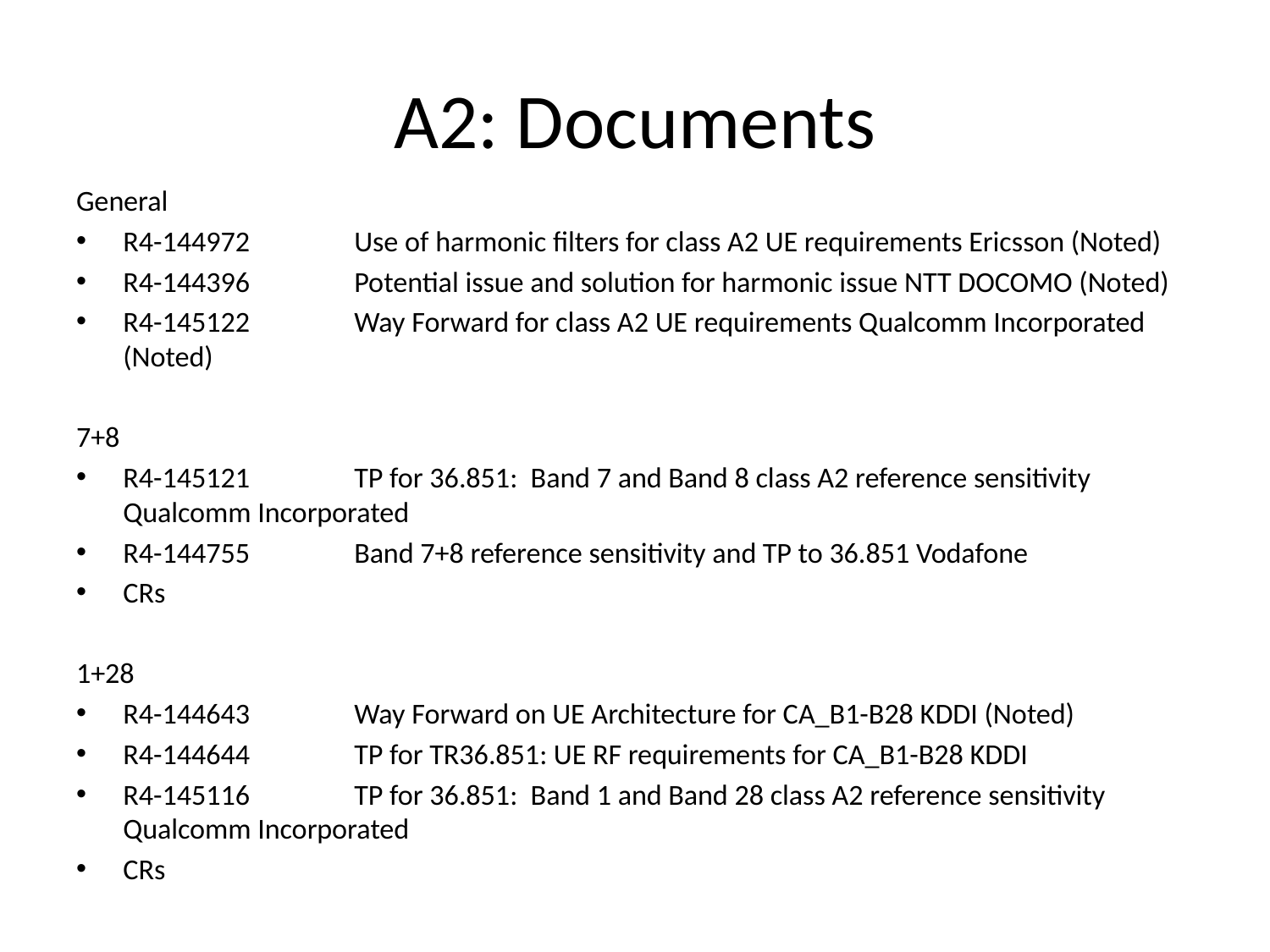

# A2: Documents
General
R4-144972	Use of harmonic filters for class A2 UE requirements Ericsson (Noted)
R4-144396	Potential issue and solution for harmonic issue NTT DOCOMO (Noted)
R4-145122	Way Forward for class A2 UE requirements Qualcomm Incorporated (Noted)

7+8
R4-145121	TP for 36.851:  Band 7 and Band 8 class A2 reference sensitivity Qualcomm Incorporated
R4-144755	Band 7+8 reference sensitivity and TP to 36.851 Vodafone
CRs

1+28
R4-144643	Way Forward on UE Architecture for CA_B1-B28 KDDI (Noted)
R4-144644	TP for TR36.851: UE RF requirements for CA_B1-B28 KDDI
R4-145116	TP for 36.851:  Band 1 and Band 28 class A2 reference sensitivity Qualcomm Incorporated
CRs